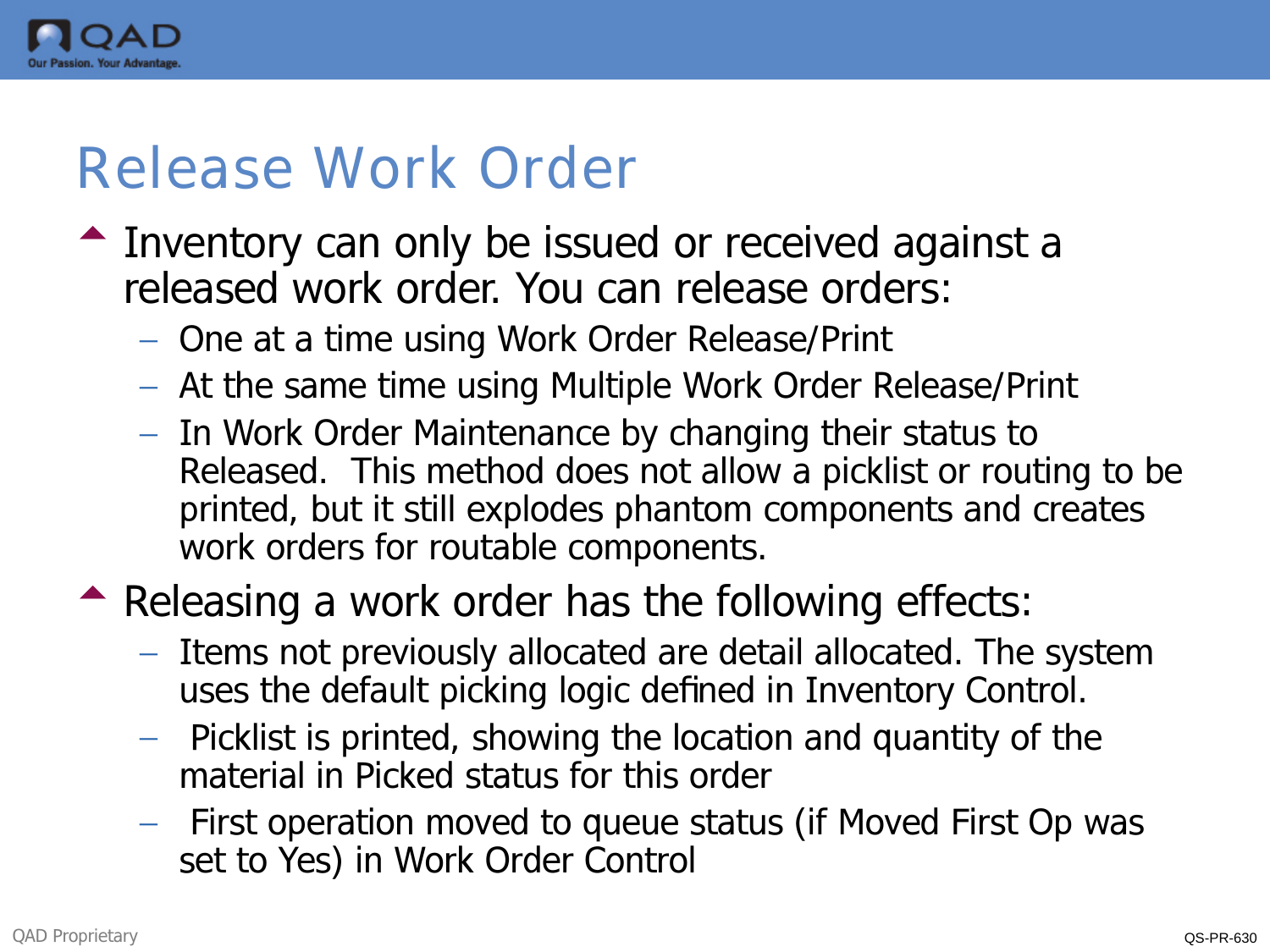

# Release Work Order
Inventory can only be issued or received against a released work order. You can release orders:
One at a time using Work Order Release/Print
At the same time using Multiple Work Order Release/Print
In Work Order Maintenance by changing their status to Released.  This method does not allow a picklist or routing to be printed, but it still explodes phantom components and creates work orders for routable components.
Releasing a work order has the following effects:
Items not previously allocated are detail allocated. The system uses the default picking logic defined in Inventory Control.
 Picklist is printed, showing the location and quantity of the material in Picked status for this order
 First operation moved to queue status (if Moved First Op was set to Yes) in Work Order Control
QS-PR-630